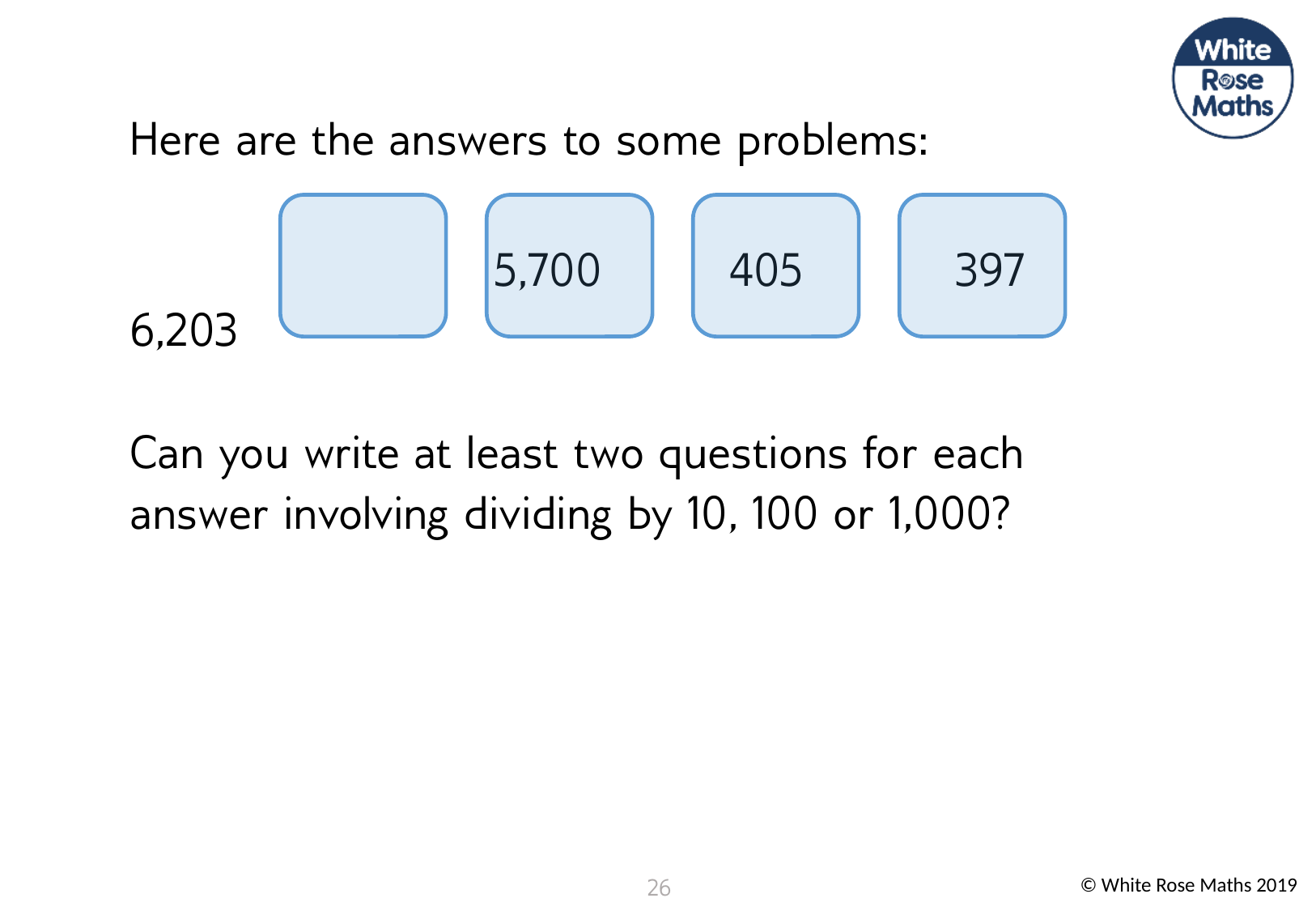

Here are the answers to some problems:

   			5,700         405           397         6,203

Can you write at least two questions for each answer involving dividing by 10, 100 or 1,000?

26